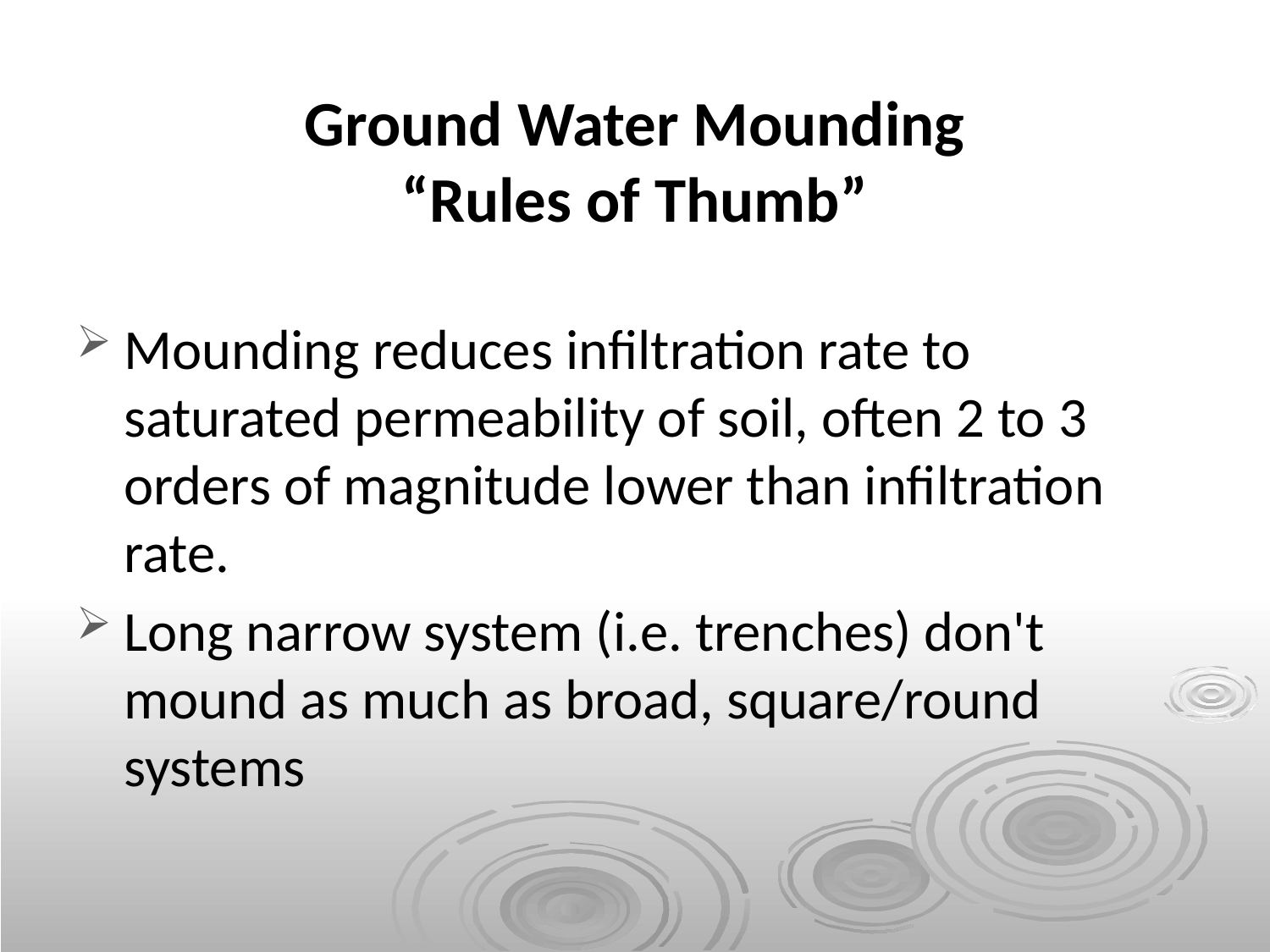

Ground Water Mounding
“Rules of Thumb”
Mounding reduces infiltration rate to saturated permeability of soil, often 2 to 3 orders of magnitude lower than infiltration rate.
Long narrow system (i.e. trenches) don't mound as much as broad, square/round systems